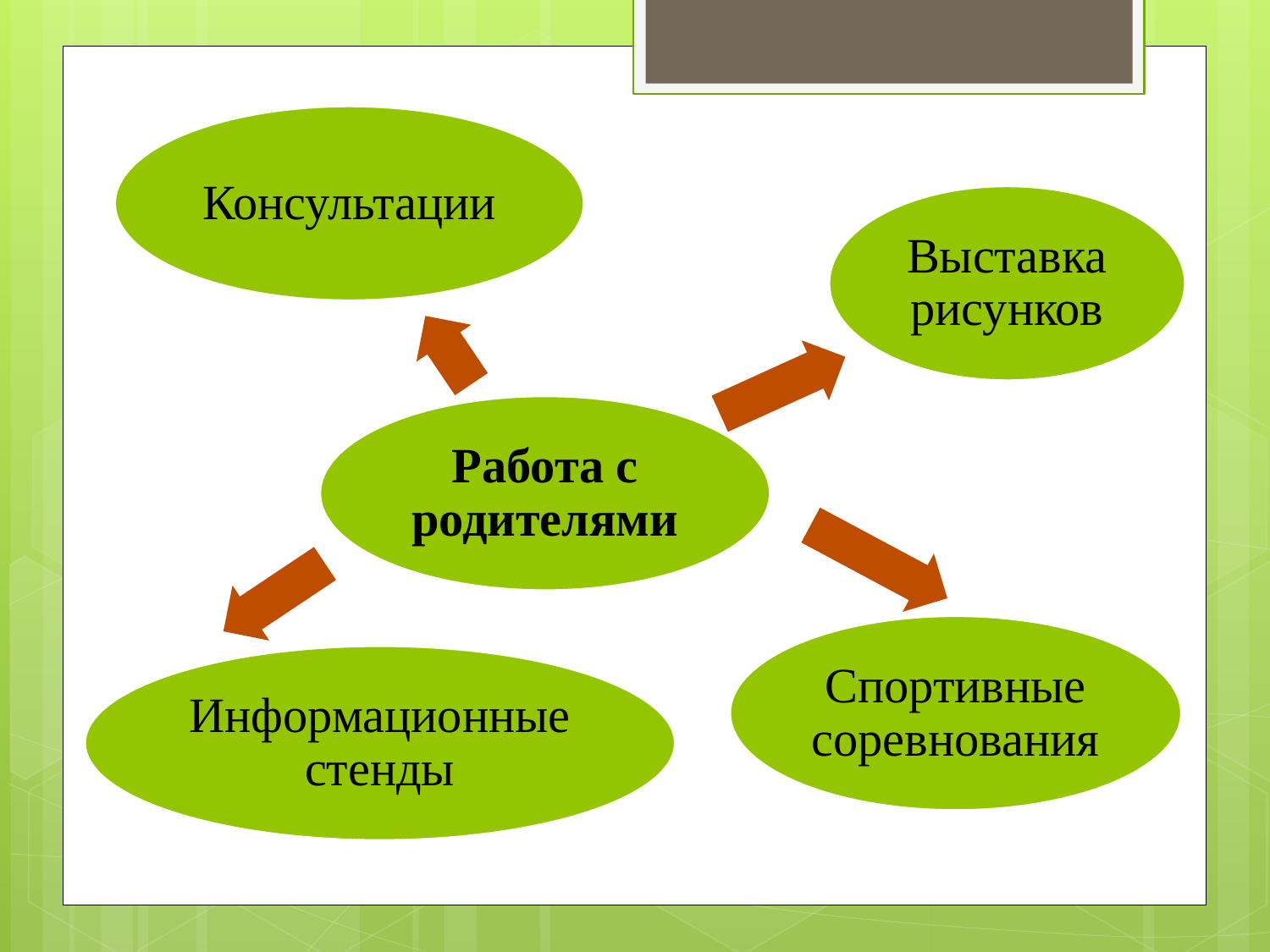

Работа с родителями

Консультации

Выставка рисунков

Спортивные соревнования

Информационные стенды